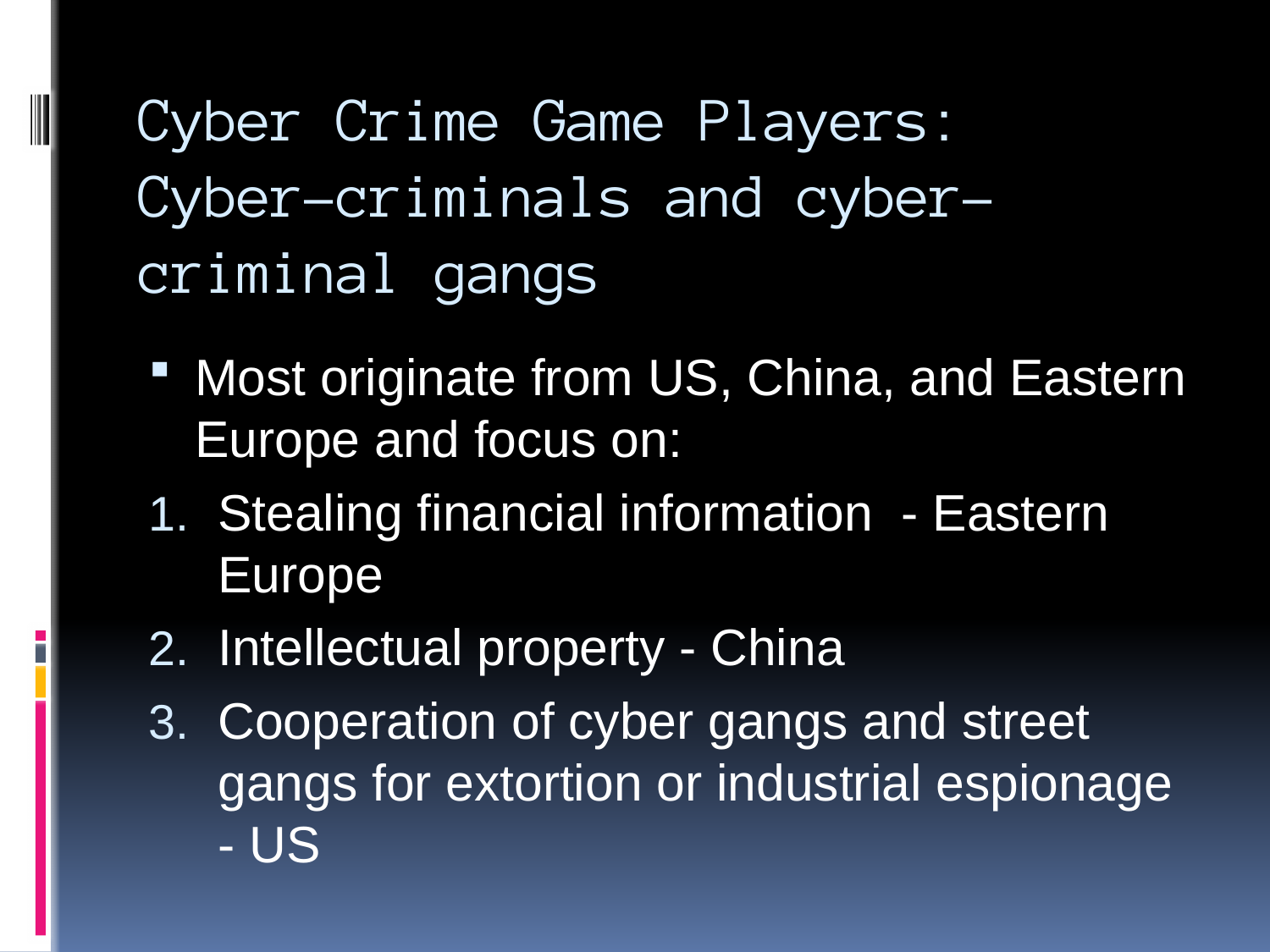

# Cyber Crime Game Players: Cyber-criminals and cyber-criminal gangs
Most originate from US, China, and Eastern Europe and focus on:
Stealing financial information  - Eastern Europe
Intellectual property - China
Cooperation of cyber gangs and street gangs for extortion or industrial espionage - US